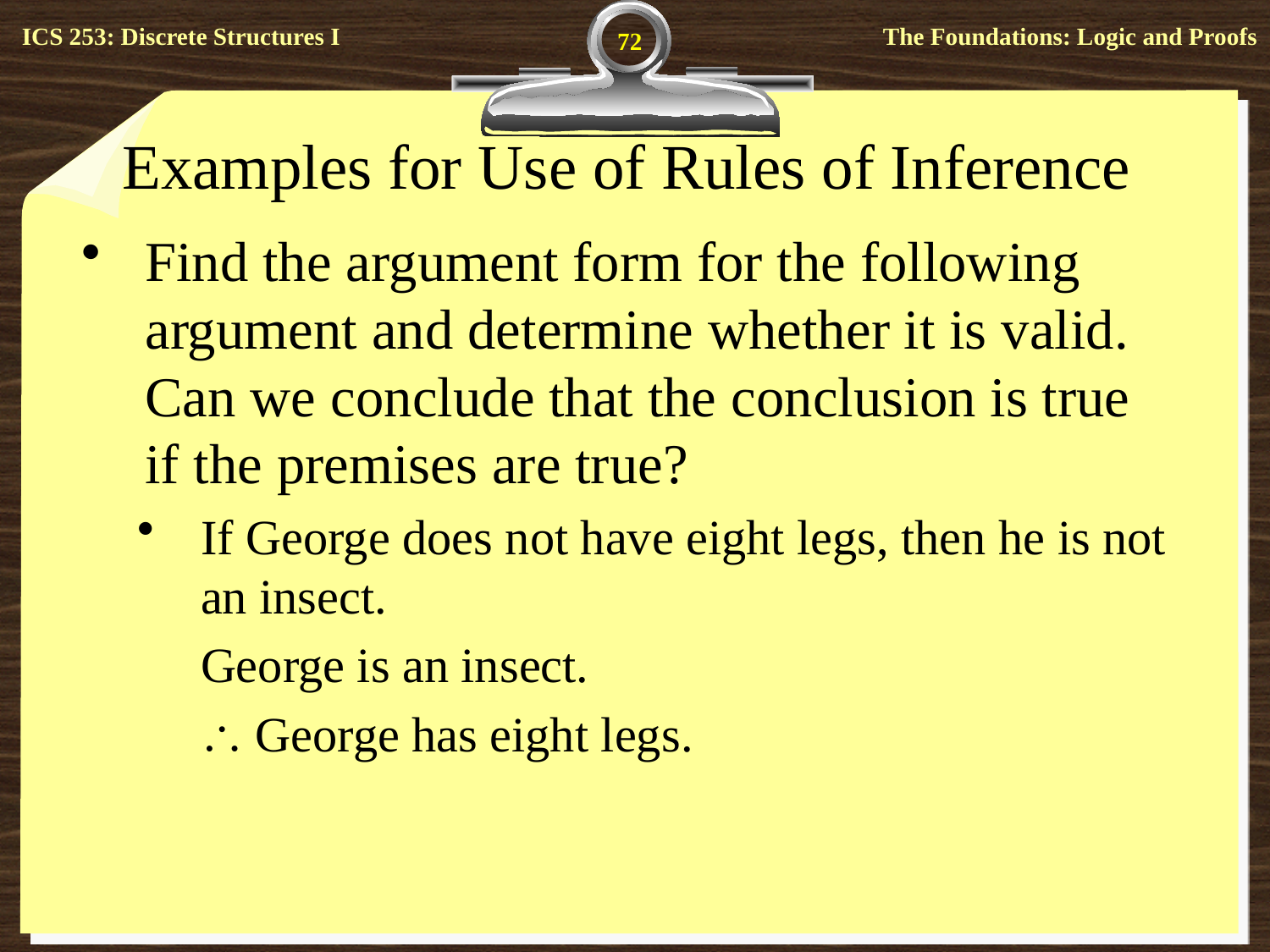

72
# Examples for Use of Rules of Inference
Find the argument form for the following argument and determine whether it is valid. Can we conclude that the conclusion is true if the premises are true?
If George does not have eight legs, then he is not an insect.
	George is an insect.
	∴ George has eight legs.